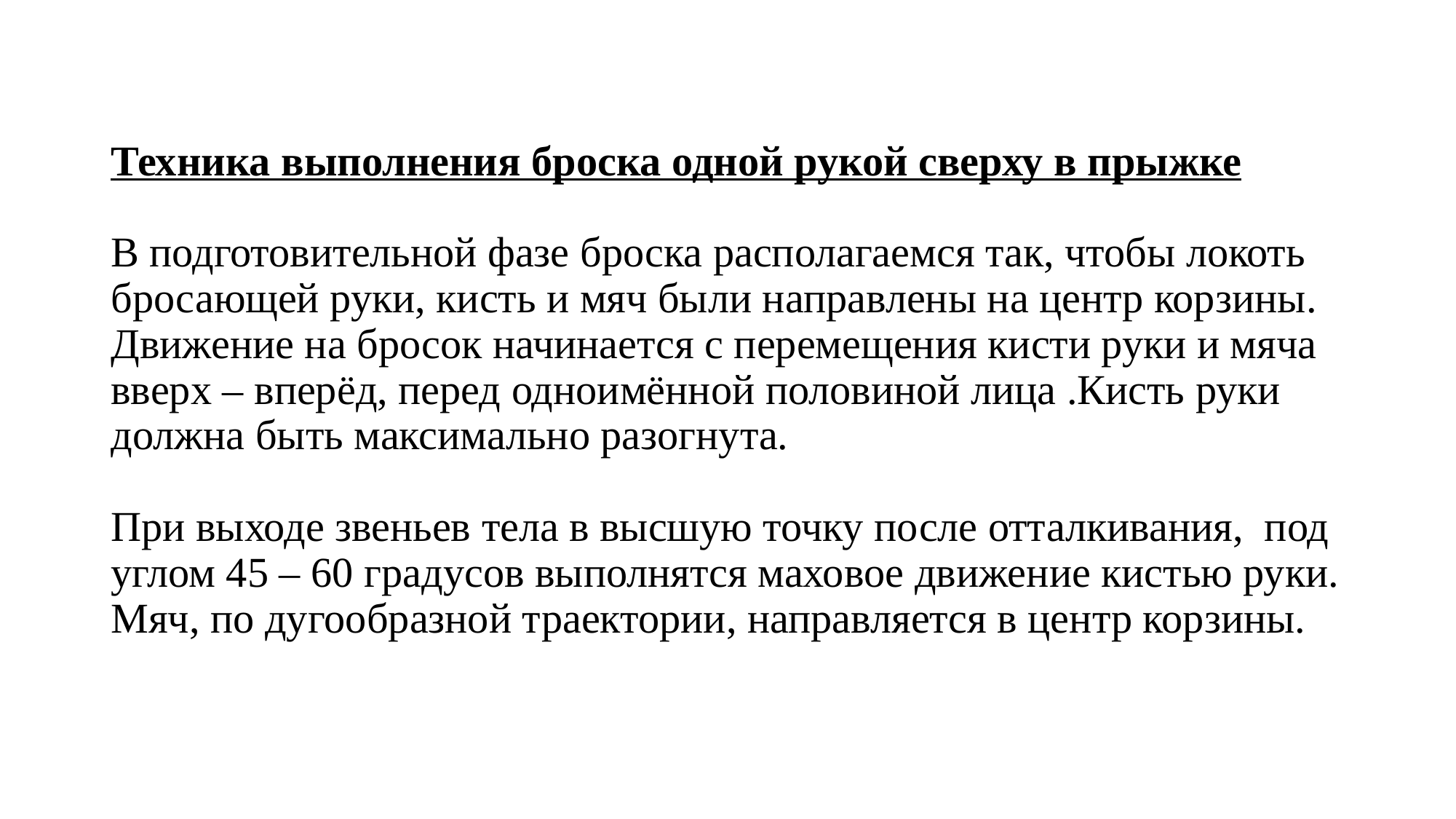

# Техника выполнения броска одной рукой сверху в прыжке В подготовительной фазе броска располагаемся так, чтобы локоть бросающей руки, кисть и мяч были направлены на центр корзины. Движение на бросок начинается с перемещения кисти руки и мяча вверх – вперёд, перед одноимённой половиной лица .Кисть руки  должна быть максимально разогнута. При выходе звеньев тела в высшую точку после отталкивания,  под углом 45 – 60 градусов выполнятся маховое движение кистью руки. Мяч, по дугообразной траектории, направляется в центр корзины.